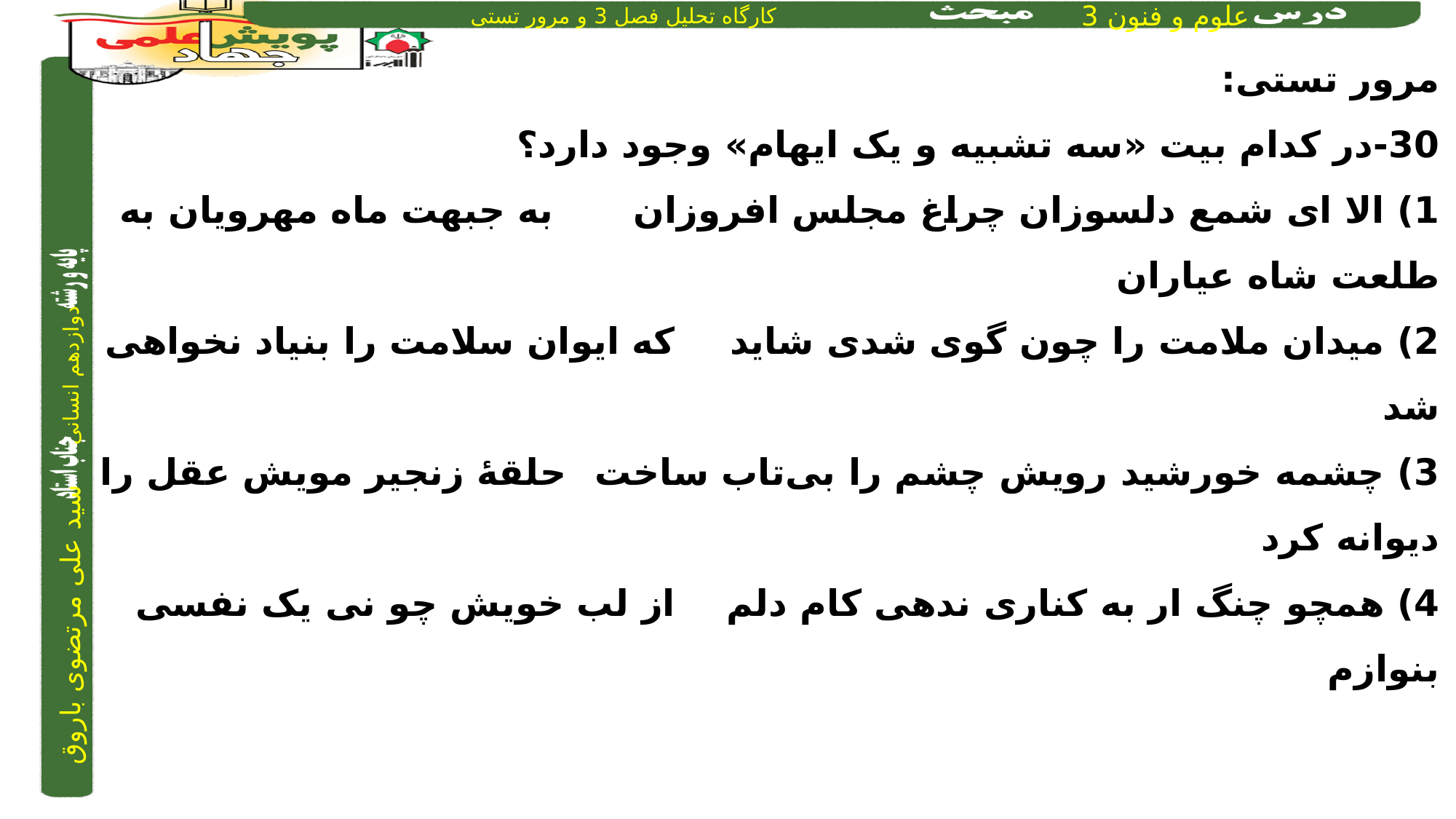

مرور تستی:
30-در کدام بیت «سه تشبیه و یک ایهام» وجود دارد؟
1) الا ای شمع دلسوزان چراغ مجلس افروزان 	 	 به جبهت ماه مهرویان به طلعت شاه عیاران
2) میدان ملامت را چون گوی شدی شاید 	 	که ایوان سلامت را بنیاد نخواهی شد
3) چشمه خورشید رویش چشم را بی‌تاب ساخت 	 	حلقۀ زنجیر مویش عقل را دیوانه کرد
4) همچو چنگ ار به کناری ندهی کام دلم 	 	از لب خویش چو نی یک نفسی بنوازم

3